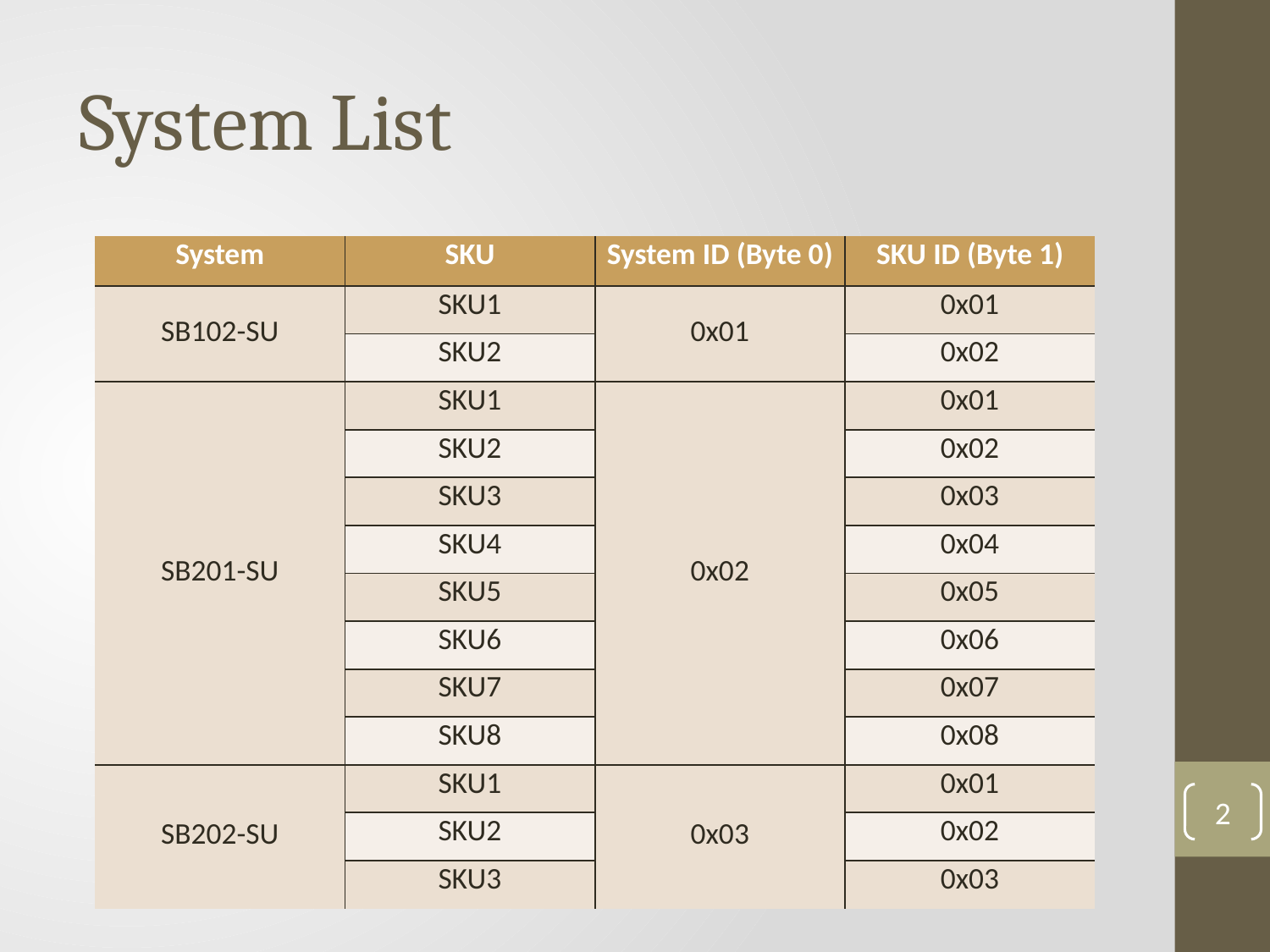

# System List
| System | SKU | System ID (Byte 0) | SKU ID (Byte 1) |
| --- | --- | --- | --- |
| SB102-SU | SKU1 | 0x01 | 0x01 |
|  | SKU2 |  | 0x02 |
| SB201-SU | SKU1 | 0x02 | 0x01 |
|  | SKU2 |  | 0x02 |
|  | SKU3 |  | 0x03 |
|  | SKU4 |  | 0x04 |
|  | SKU5 |  | 0x05 |
|  | SKU6 |  | 0x06 |
|  | SKU7 |  | 0x07 |
|  | SKU8 |  | 0x08 |
| SB202-SU | SKU1 | 0x03 | 0x01 |
|  | SKU2 |  | 0x02 |
|  | SKU3 |  | 0x03 |
2